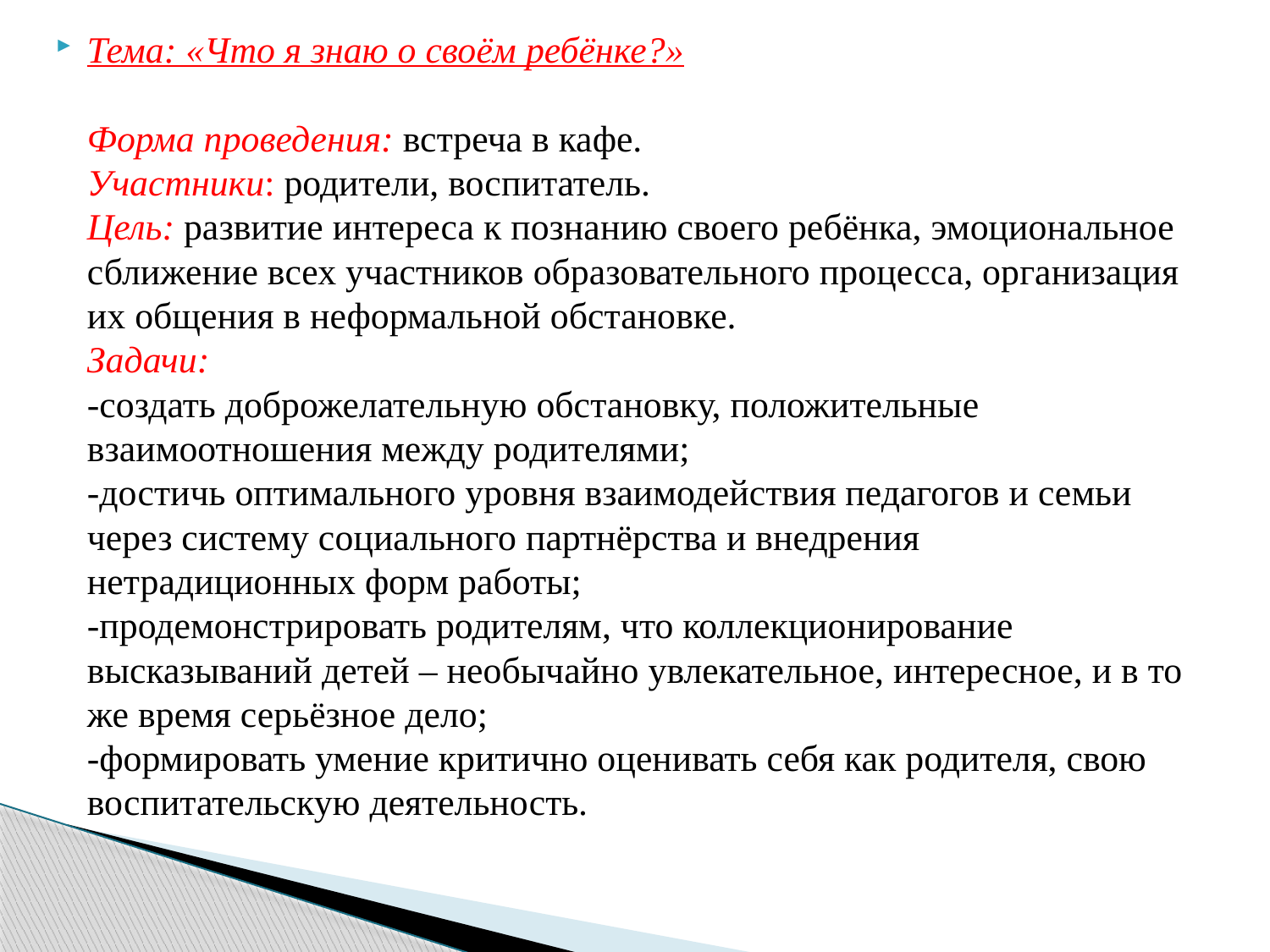

Тема: «Что я знаю о своём ребёнке?»
 
Форма проведения: встреча в кафе.
Участники: родители, воспитатель.
Цель: развитие интереса к познанию своего ребёнка, эмоциональное сближение всех участников образовательного процесса, организация их общения в неформальной обстановке.
Задачи:
-создать доброжелательную обстановку, положительные взаимоотношения между родителями;
-достичь оптимального уровня взаимодействия педагогов и семьи через систему социального партнёрства и внедрения нетрадиционных форм работы;
-продемонстрировать родителям, что коллекционирование высказываний детей – необычайно увлекательное, интересное, и в то же время серьёзное дело;
-формировать умение критично оценивать себя как родителя, свою воспитательскую деятельность.
#